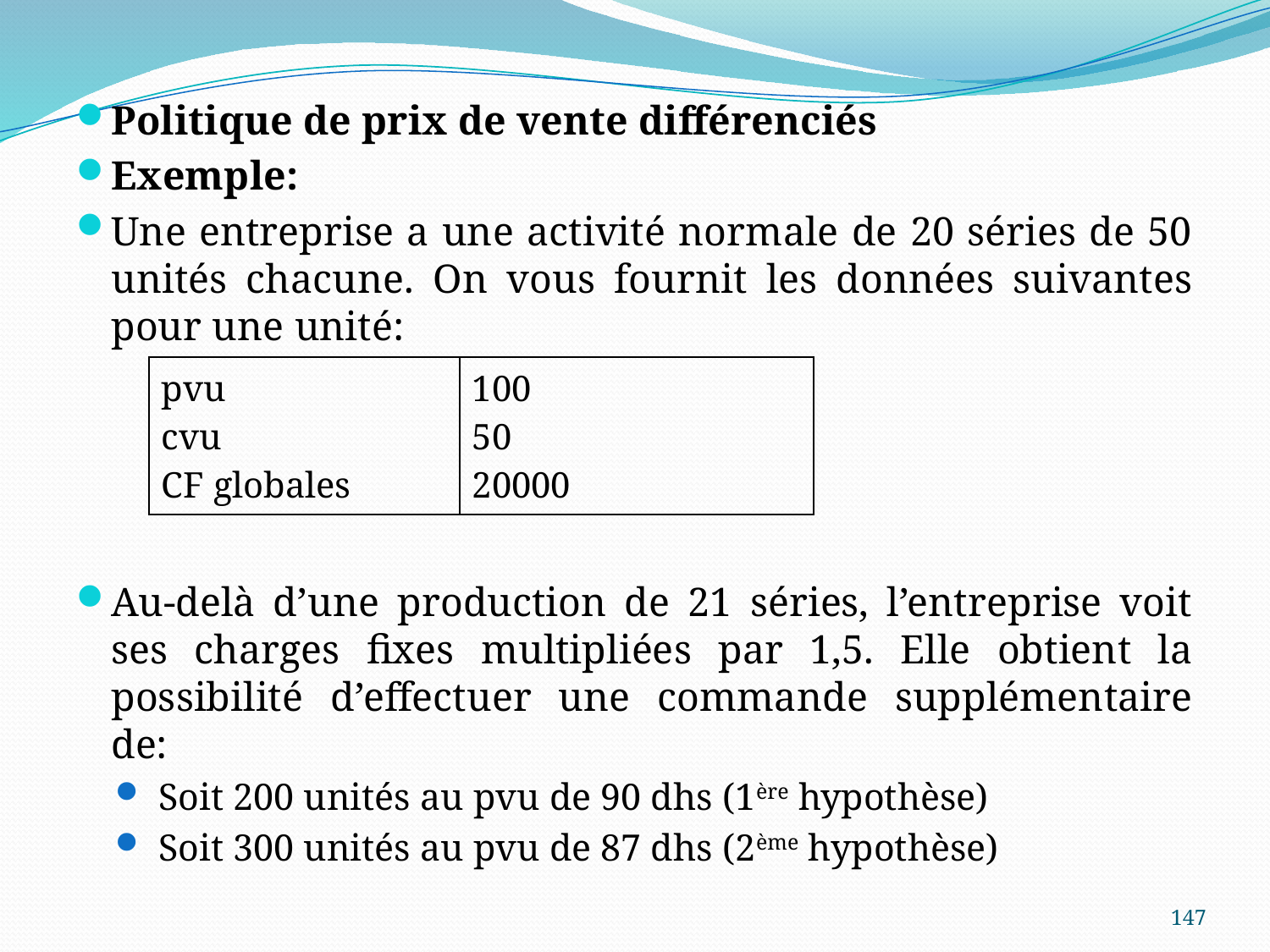

#
Politique de prix de vente différenciés
Exemple:
Une entreprise a une activité normale de 20 séries de 50 unités chacune. On vous fournit les données suivantes pour une unité:

Au-delà d’une production de 21 séries, l’entreprise voit ses charges fixes multipliées par 1,5. Elle obtient la possibilité d’effectuer une commande supplémentaire de:
Soit 200 unités au pvu de 90 dhs (1ère hypothèse)
Soit 300 unités au pvu de 87 dhs (2ème hypothèse)

| pvu cvu CF globales | 100 50 20000 |
| --- | --- |
147